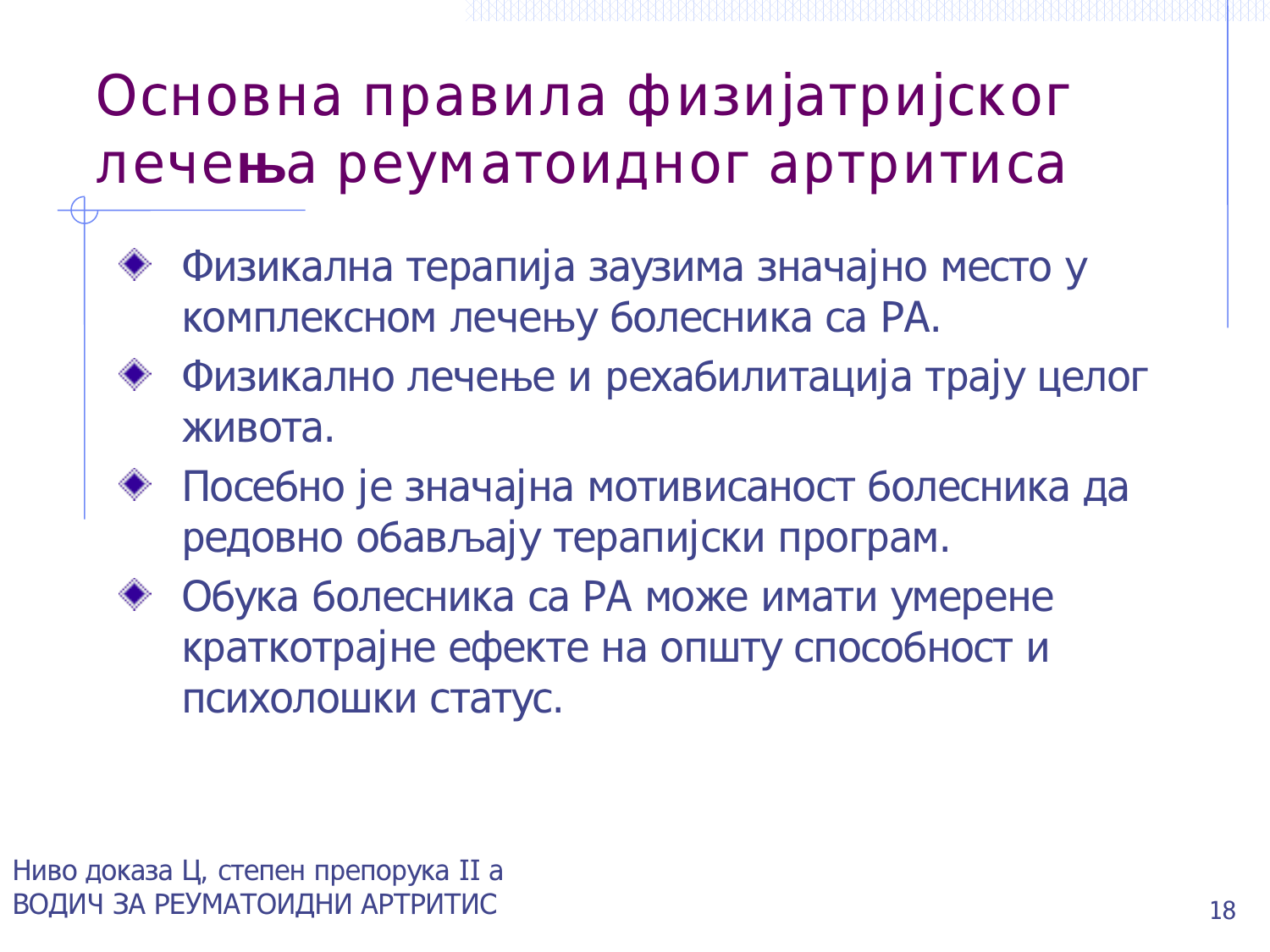

# Основна правила физијатријског лечења реуматоидног артритиса
Физикална терапија заузима значајно место у комплексном лечењу болесника са РА.
Физикално лечење и рехабилитација трају целог живота.
Посебно је значајна мотивисаност болесника да редовно обављају терапијски програм.
Обука болесника са РА може имати умерене краткотрајне ефекте на општу способност и психолошки статус.
Ниво доказа Ц, степен препорука II а
ВОДИЧ ЗА РЕУМАТОИДНИ АРТРИТИС
18